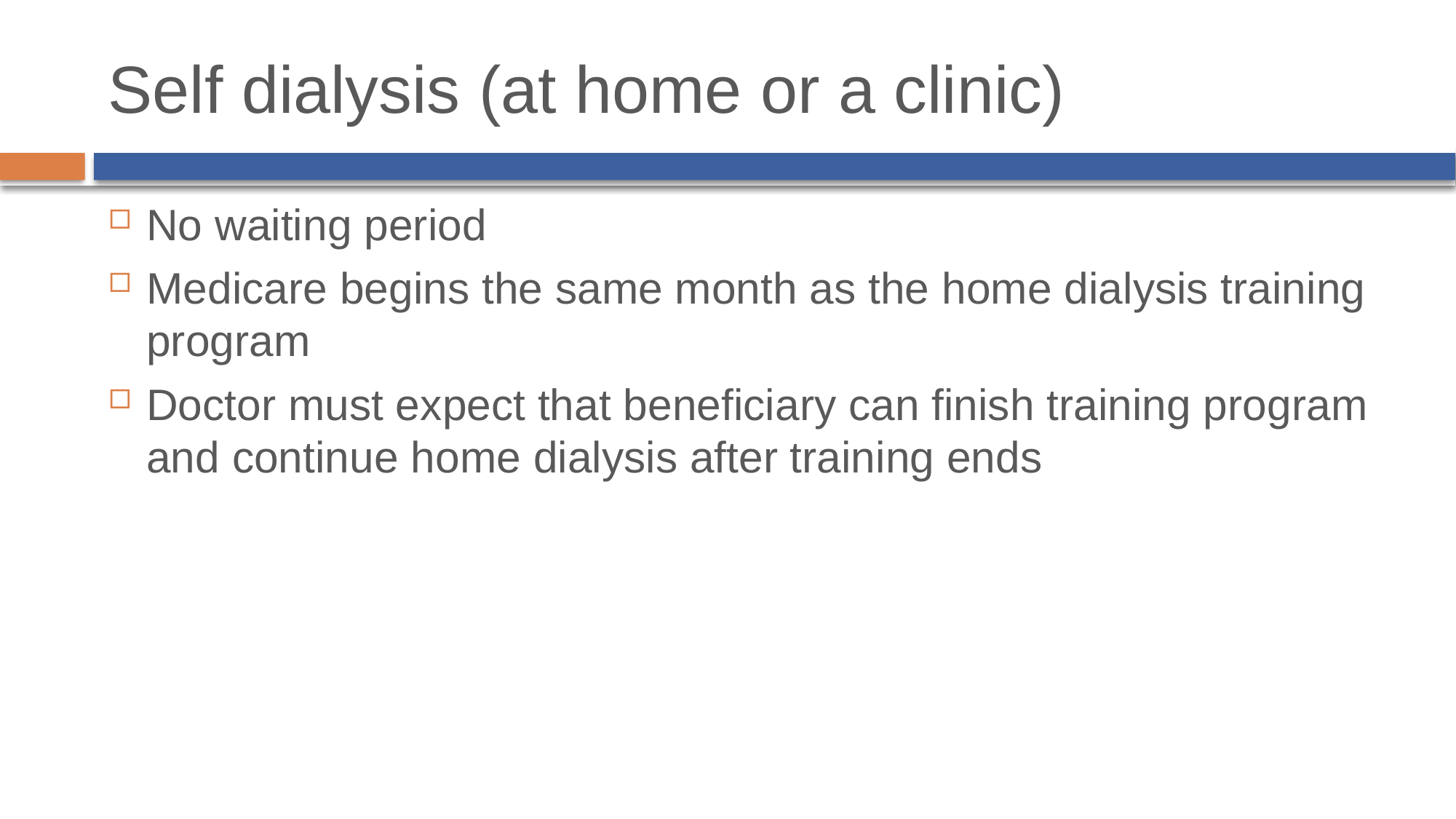

# Self dialysis (at home or a clinic)
No waiting period
Medicare begins the same month as the home dialysis training program
Doctor must expect that beneficiary can finish training program and continue home dialysis after training ends